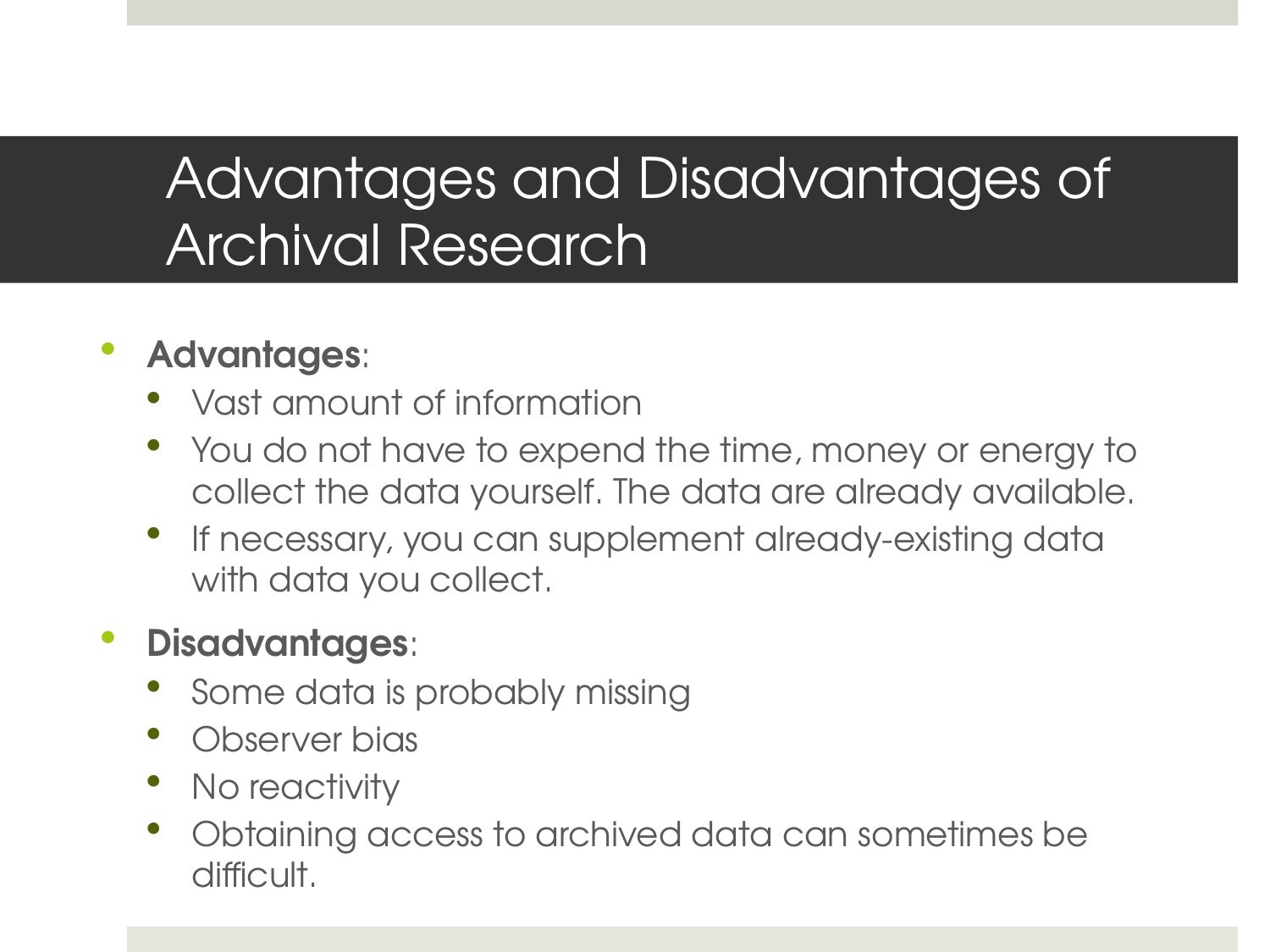

# Advantages and Disadvantages of Archival Research
Advantages:
Vast amount of information
You do not have to expend the time, money or energy to collect the data yourself. The data are already available.
If necessary, you can supplement already-existing data with data you collect.
Disadvantages:
Some data is probably missing
Observer bias
No reactivity
Obtaining access to archived data can sometimes be difficult.